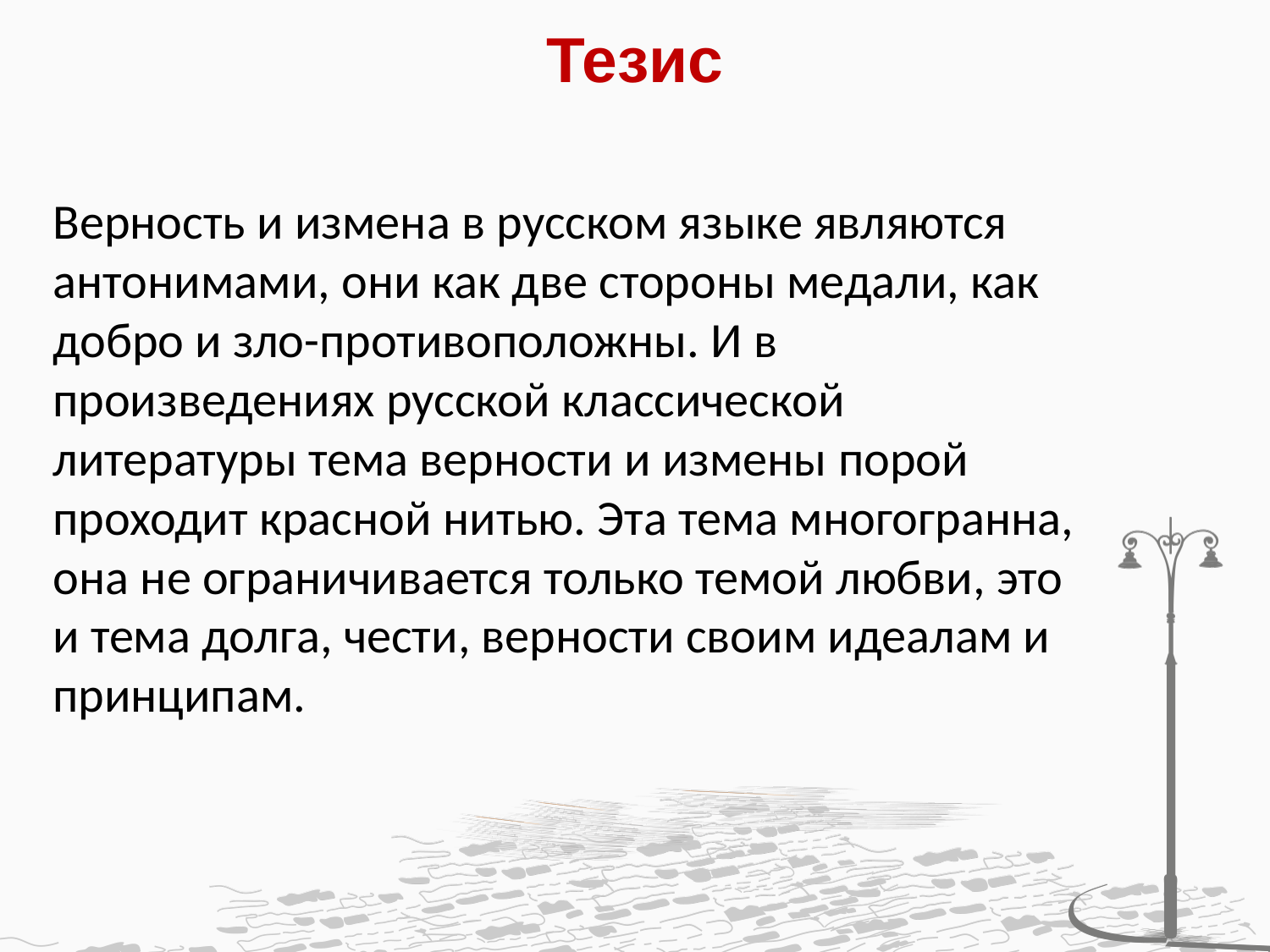

# Тезис

Верность и измена в русском языке являются антонимами, они как две стороны медали, как добро и зло-противоположны. И в произведениях русской классической литературы тема верности и измены порой проходит красной нитью. Эта тема многогранна, она не ограничивается только темой любви, это и тема долга, чести, верности своим идеалам и принципам.